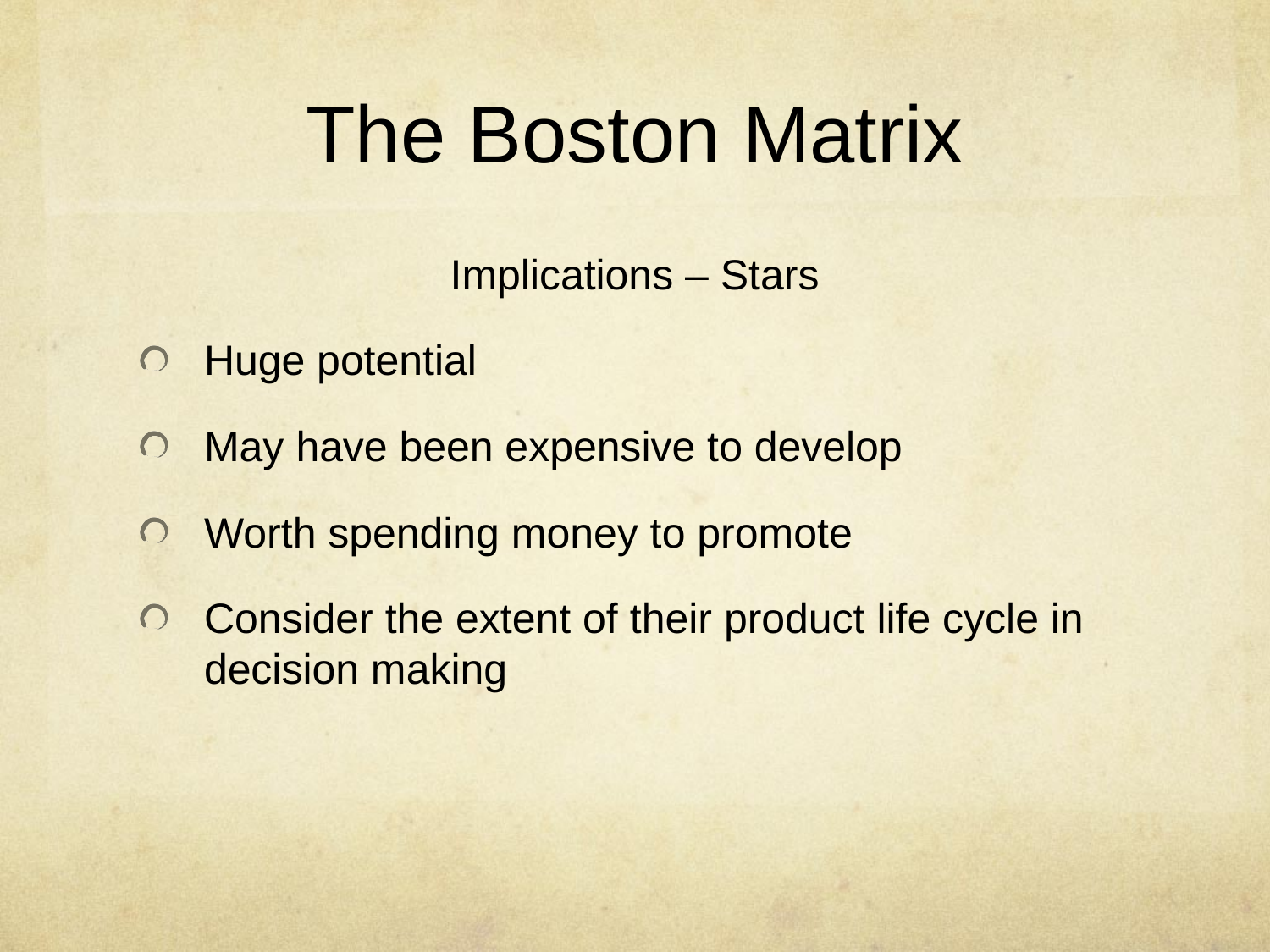

# The Boston Matrix
Implications – Stars
Huge potential
May have been expensive to develop
Worth spending money to promote
Consider the extent of their product life cycle in decision making